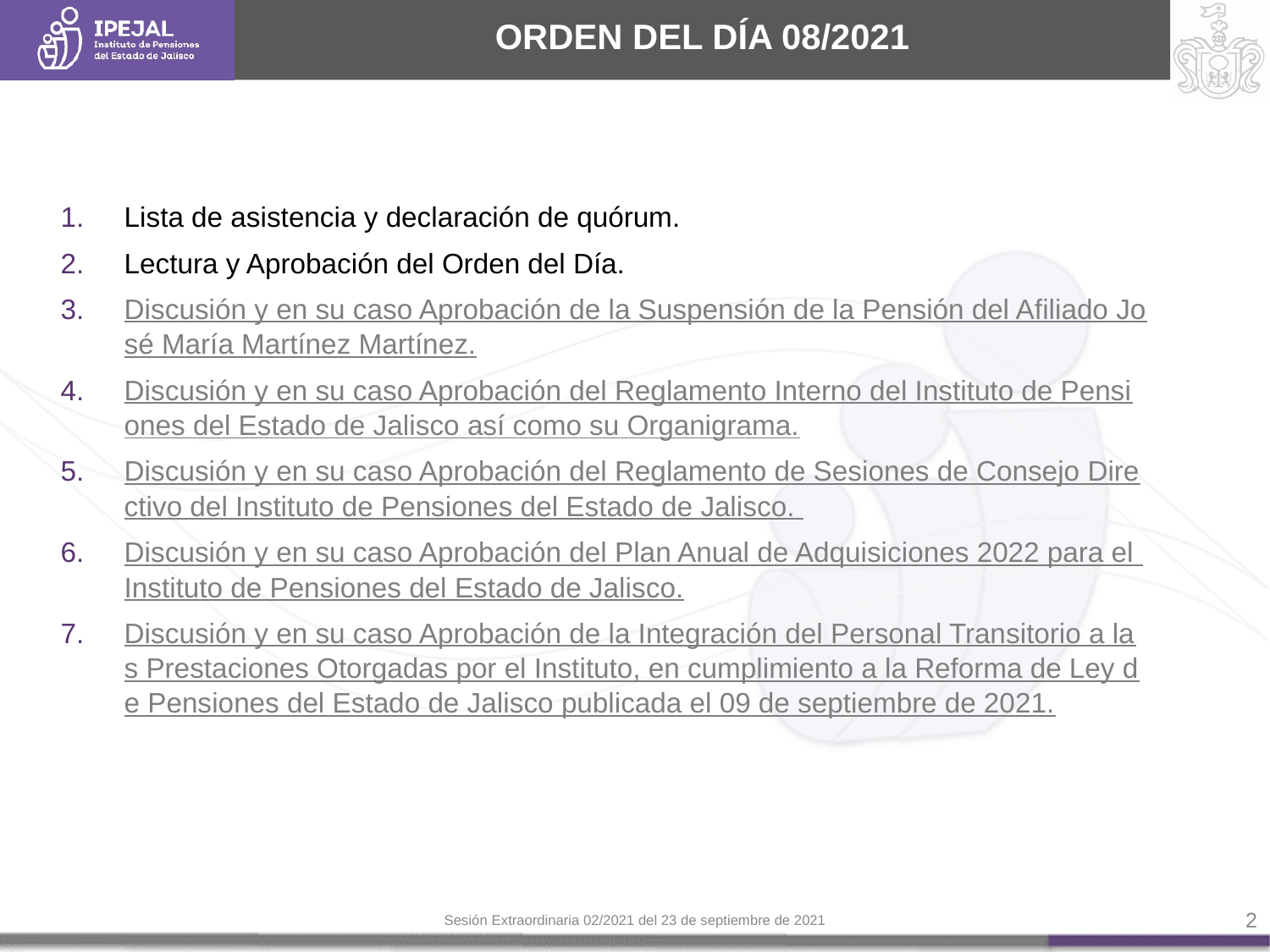

# ORDEN DEL DÍA 08/2021
Lista de asistencia y declaración de quórum.
Lectura y Aprobación del Orden del Día.
Discusión y en su caso Aprobación de la Suspensión de la Pensión del Afiliado José María Martínez Martínez.
Discusión y en su caso Aprobación del Reglamento Interno del Instituto de Pensiones del Estado de Jalisco así como su Organigrama.
Discusión y en su caso Aprobación del Reglamento de Sesiones de Consejo Directivo del Instituto de Pensiones del Estado de Jalisco.
Discusión y en su caso Aprobación del Plan Anual de Adquisiciones 2022 para el Instituto de Pensiones del Estado de Jalisco.
Discusión y en su caso Aprobación de la Integración del Personal Transitorio a las Prestaciones Otorgadas por el Instituto, en cumplimiento a la Reforma de Ley de Pensiones del Estado de Jalisco publicada el 09 de septiembre de 2021.
2
Sesión Extraordinaria 02/2021 del 23 de septiembre de 2021